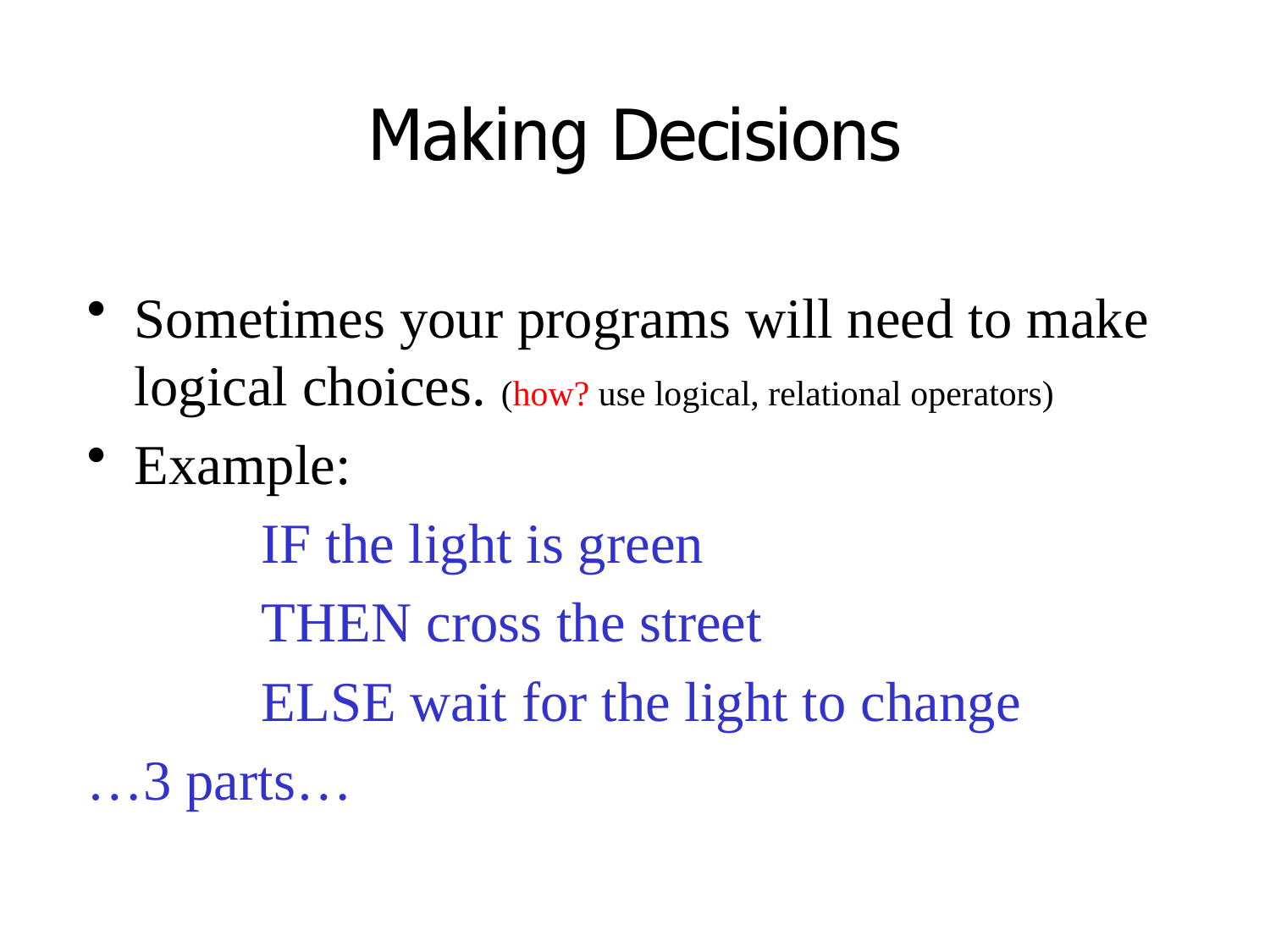

# Making Decisions
Sometimes your programs will need to make logical choices. (how? use logical, relational operators)
Example:
    	IF the light is green
    	THEN cross the street
    	ELSE wait for the light to change
…3 parts…